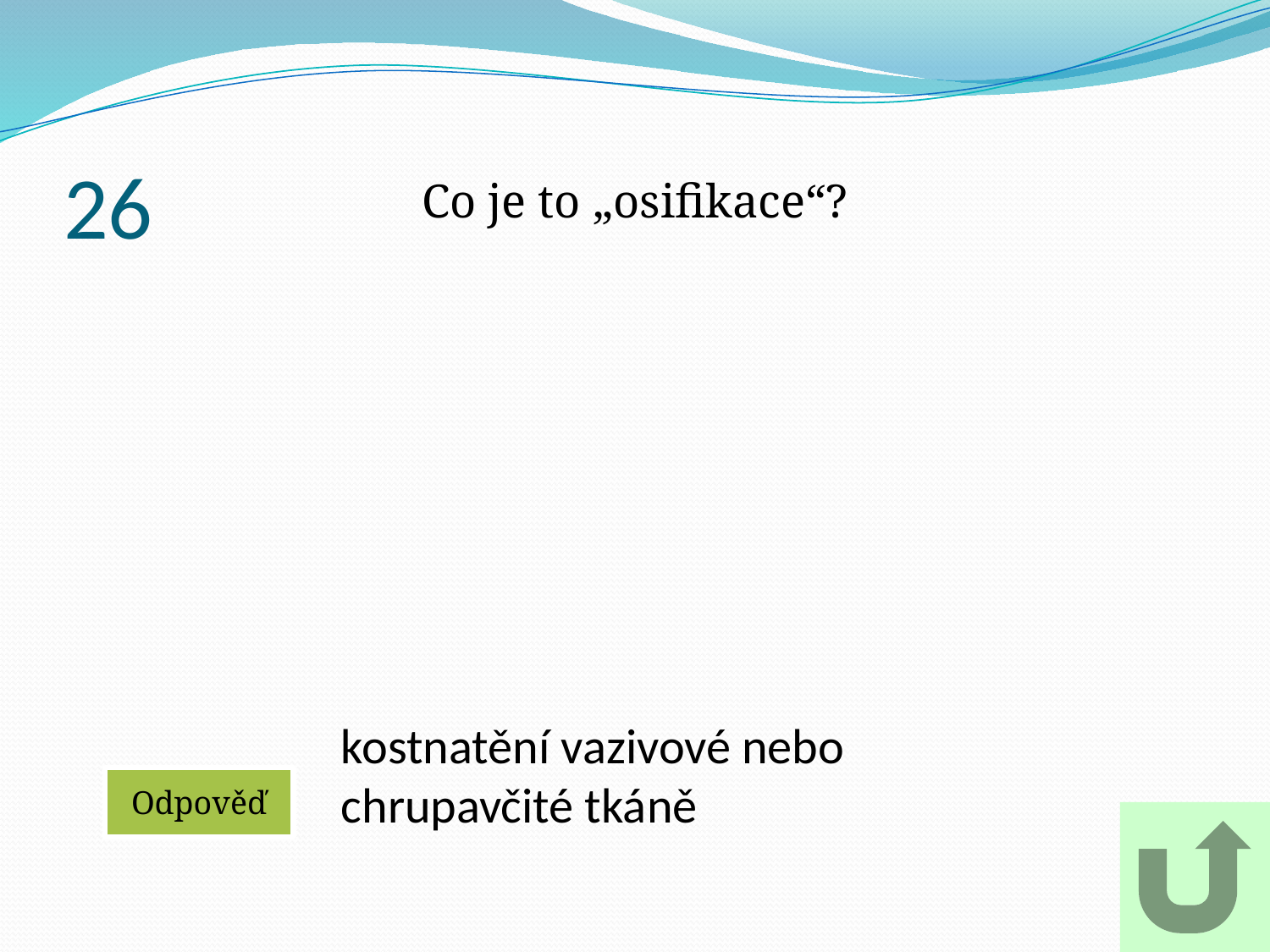

# 26
Co je to „osifikace“?

kostnatění vazivové nebo chrupavčité tkáně
Odpověď